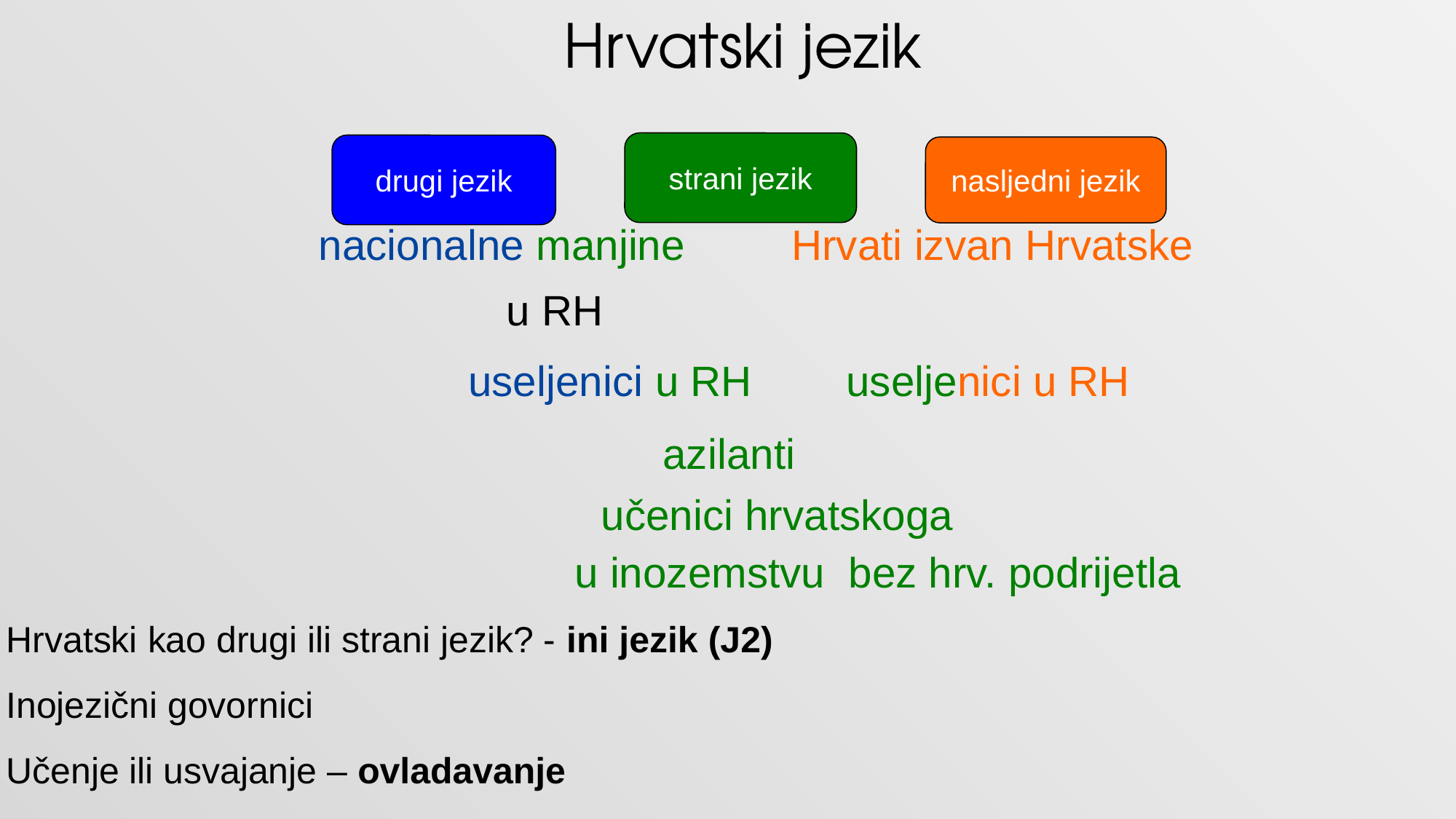

Hrvatski jezik
strani jezik
drugi jezik
nasljedni jezik
   nacionalne manjine         Hrvati izvan Hrvatske
		u RH
	      useljenici u RH        useljenici u RH
			    azilanti
		        učenici hrvatskoga
	               u inozemstvu  bez hrv. podrijetla
Hrvatski kao drugi ili strani jezik? - ini jezik (J2)
Inojezični govornici
Učenje ili usvajanje – ovladavanje